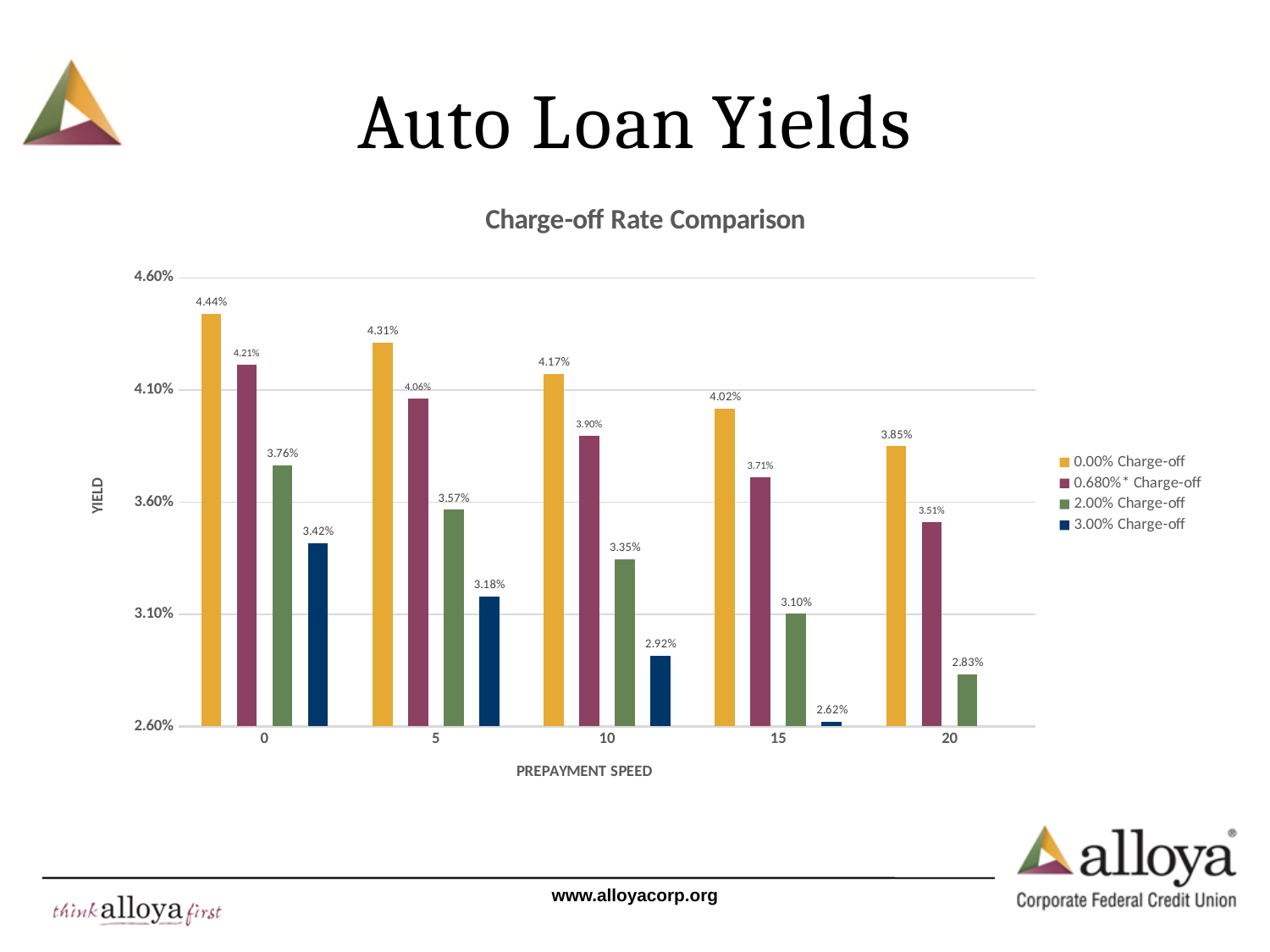

# Auto Loan Yields

### Chart: Charge-off Rate Comparison

| Category | 0.00% Charge-off | 0.680%* Charge-off | 2.00% Charge-off | 3.00% Charge-off |
|---|---|---|---|---|
| 0 | 0.044396859809028626 | 0.042135782625405245 | 0.037647825388545046 | 0.034175758172277054 |
| 5 | 0.043122120086056634 | 0.04062783015256603 | 0.035667679450616205 | 0.031798021323835635 |
| 10 | 0.04172093448438923 | 0.03896313163768255 | 0.03346554177156591 | 0.02916480543383544 |
| 15 | 0.0401809567695073 | 0.03712941707385305 | 0.031031941890392666 | 0.026222428287728104 |
| 20 | 0.0384884372416645 | 0.03511038036387801 | 0.028325980755816712 | 0.022966084706271293 |